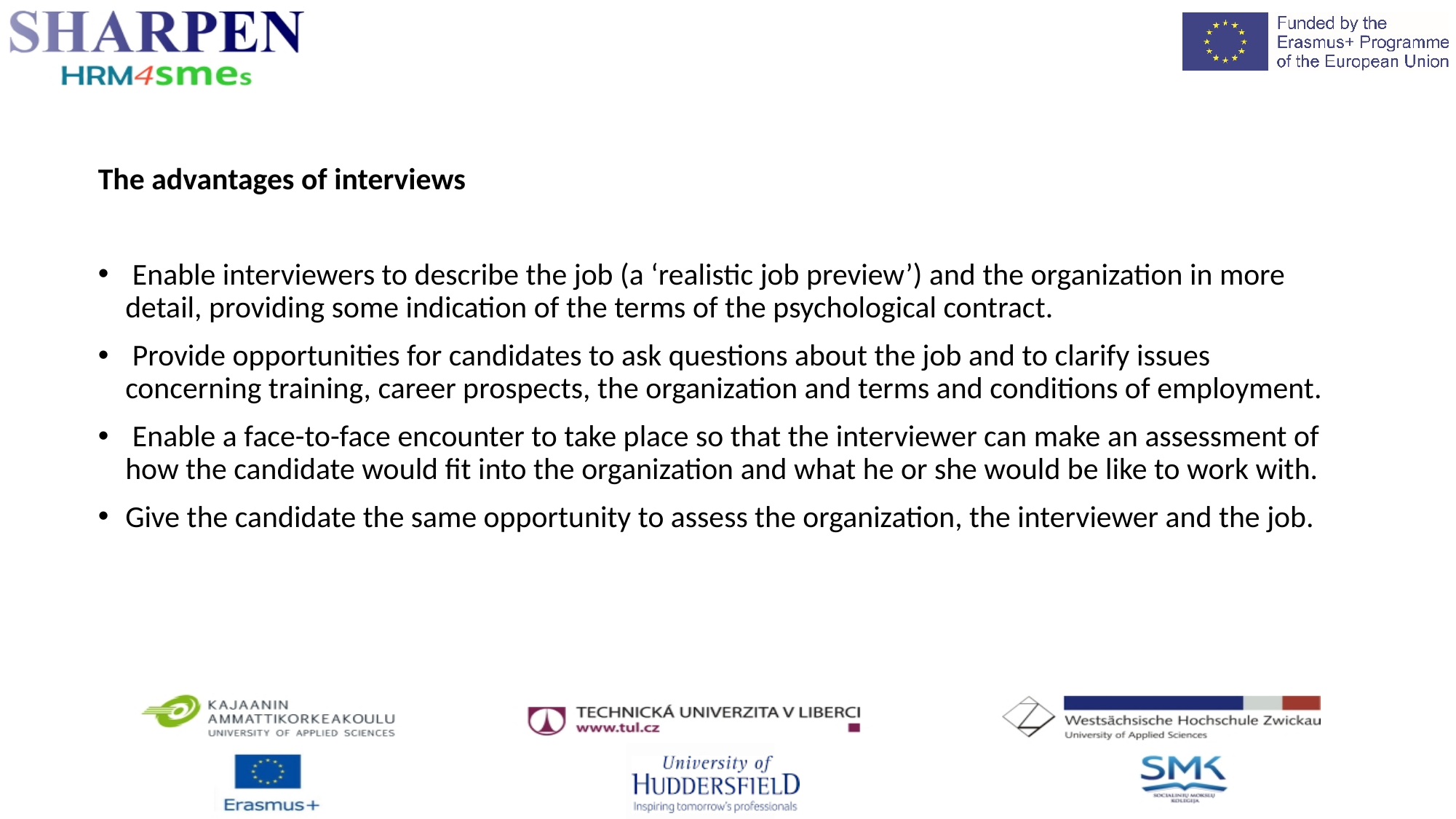

The advantages of interviews

 Enable interviewers to describe the job (a ‘realistic job preview’) and the organization in more detail, providing some indication of the terms of the psychological contract.
 Provide opportunities for candidates to ask questions about the job and to clarify issues concerning training, career prospects, the organization and terms and conditions of employment.
 Enable a face-to-face encounter to take place so that the interviewer can make an assessment of how the candidate would fit into the organization and what he or she would be like to work with.
Give the candidate the same opportunity to assess the organization, the interviewer and the job.